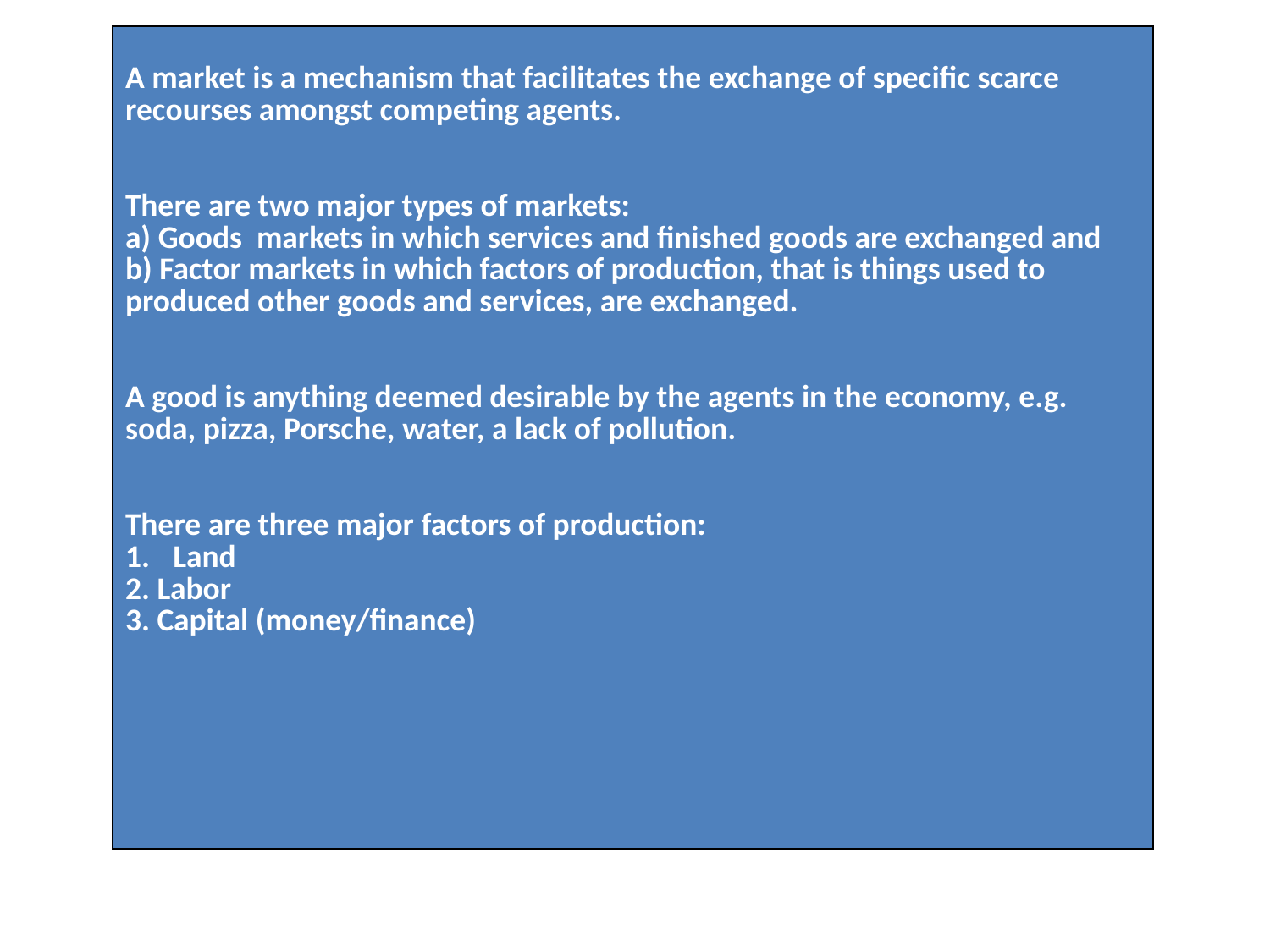

| A market is a mechanism that facilitates the exchange of specific scarce recourses amongst competing agents. There are two major types of markets: a) Goods markets in which services and finished goods are exchanged and b) Factor markets in which factors of production, that is things used to produced other goods and services, are exchanged. A good is anything deemed desirable by the agents in the economy, e.g. soda, pizza, Porsche, water, a lack of pollution. There are three major factors of production: Land 2. Labor 3. Capital (money/finance) |
| --- |